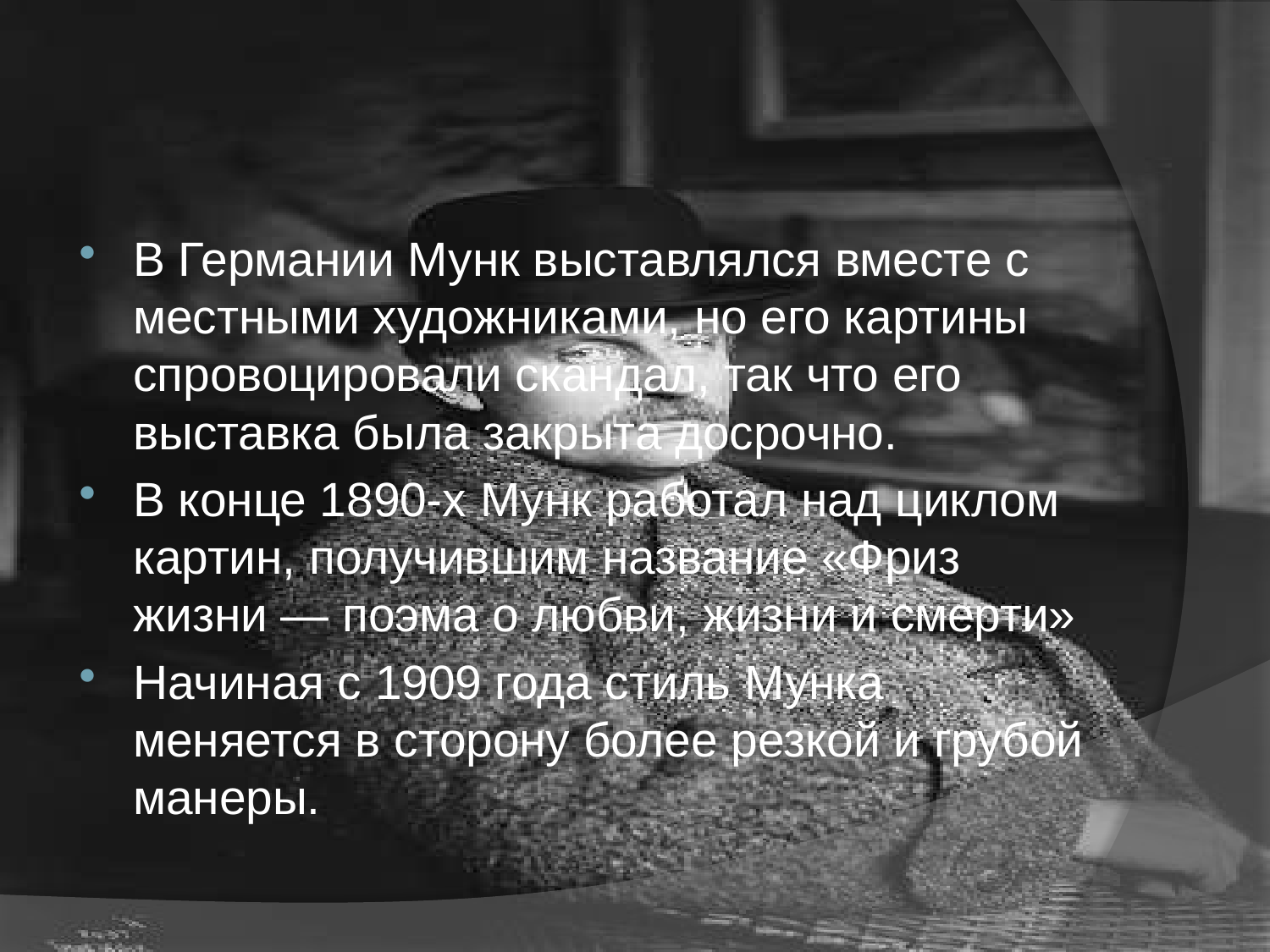

В Германии Мунк выставлялся вместе с местными художниками, но его картины спровоцировали скандал, так что его выставка была закрыта досрочно.
В конце 1890-х Мунк работал над циклом картин, получившим название «Фриз жизни — поэма о любви, жизни и смерти»
Начиная с 1909 года стиль Мунка меняется в сторону более резкой и грубой манеры.